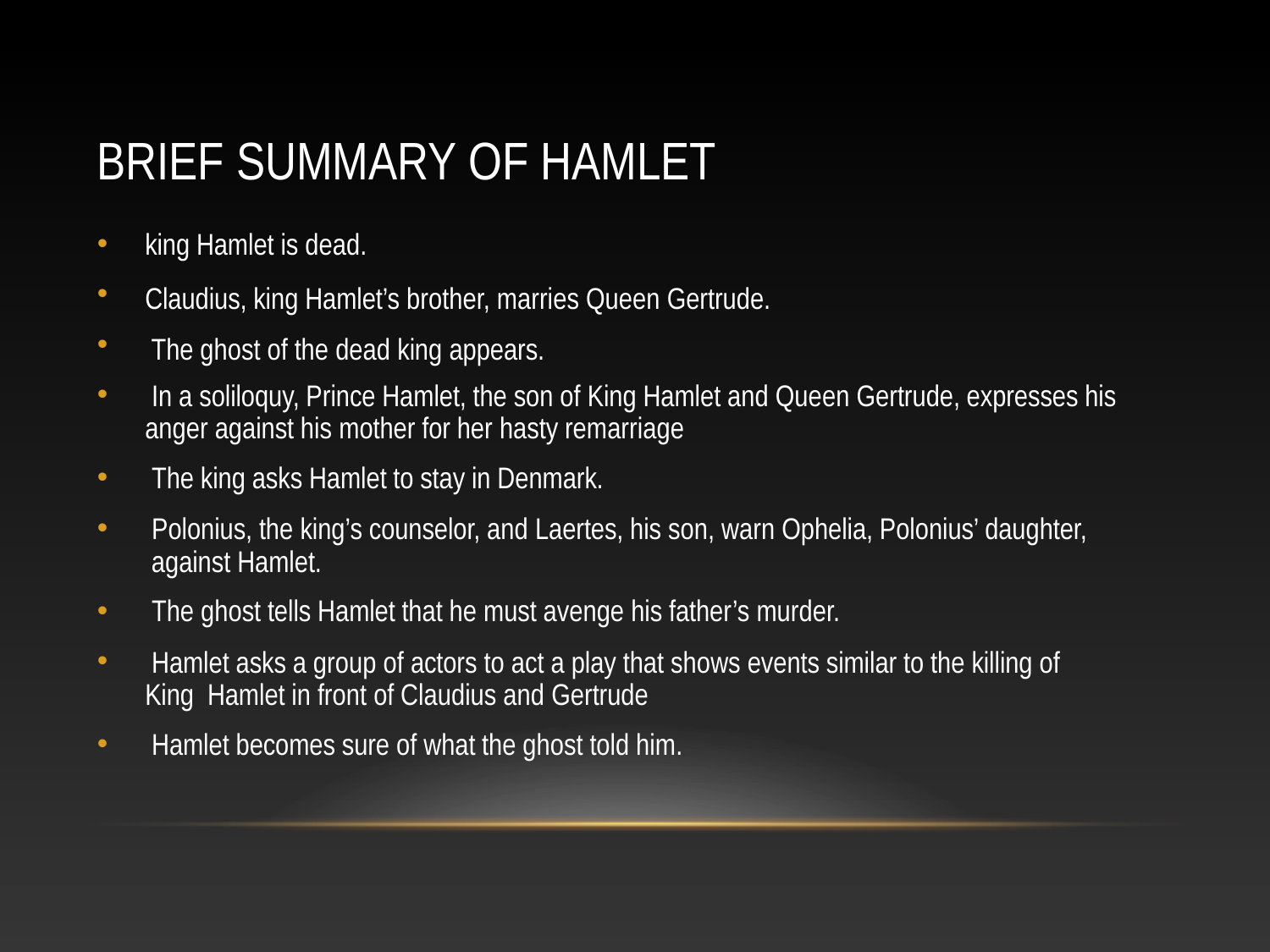

# BRIEF SUMMARY OF HAMLET
•
•
•
•
king Hamlet is dead.
Claudius, king Hamlet’s brother, marries Queen Gertrude.  The ghost of the dead king appears.
In a soliloquy, Prince Hamlet, the son of King Hamlet and Queen Gertrude, expresses his  anger against his mother for her hasty remarriage
The king asks Hamlet to stay in Denmark.
Polonius, the king’s counselor, and Laertes, his son, warn Ophelia, Polonius’ daughter,  against Hamlet.
The ghost tells Hamlet that he must avenge his father’s murder.
Hamlet asks a group of actors to act a play that shows events similar to the killing of King  Hamlet in front of Claudius and Gertrude
Hamlet becomes sure of what the ghost told him.
•
•
•
•
•